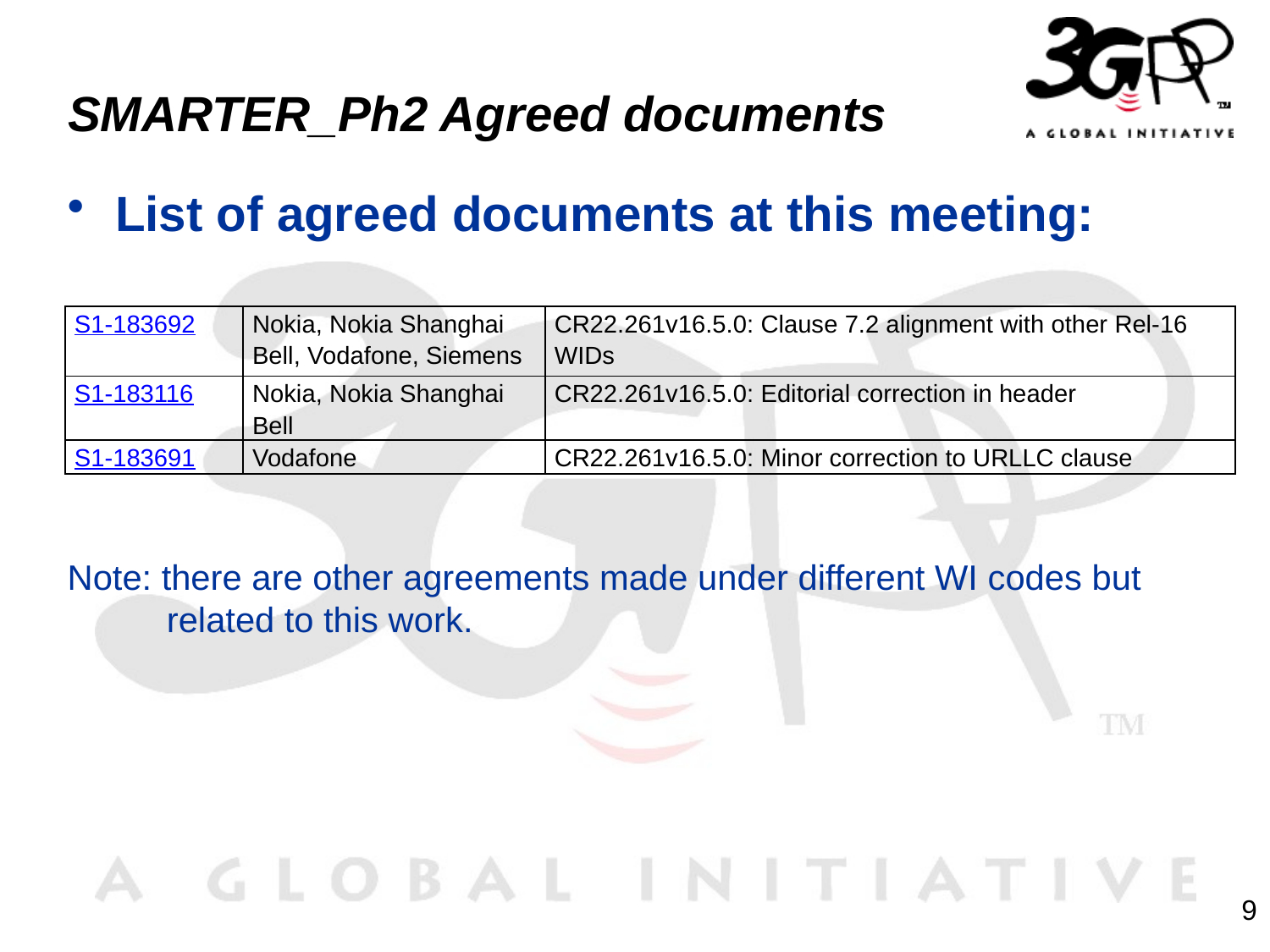

# SMARTER_Ph2 Agreed documents
List of agreed documents at this meeting:

Note: there are other agreements made under different WI codes but related to this work.

| S1-183692 | Nokia, Nokia Shanghai Bell, Vodafone, Siemens | CR22.261v16.5.0: Clause 7.2 alignment with other Rel-16 WIDs |
| --- | --- | --- |
| S1-183116 | Nokia, Nokia Shanghai Bell | CR22.261v16.5.0: Editorial correction in header |
| S1-183691 | Vodafone | CR22.261v16.5.0: Minor correction to URLLC clause |
9